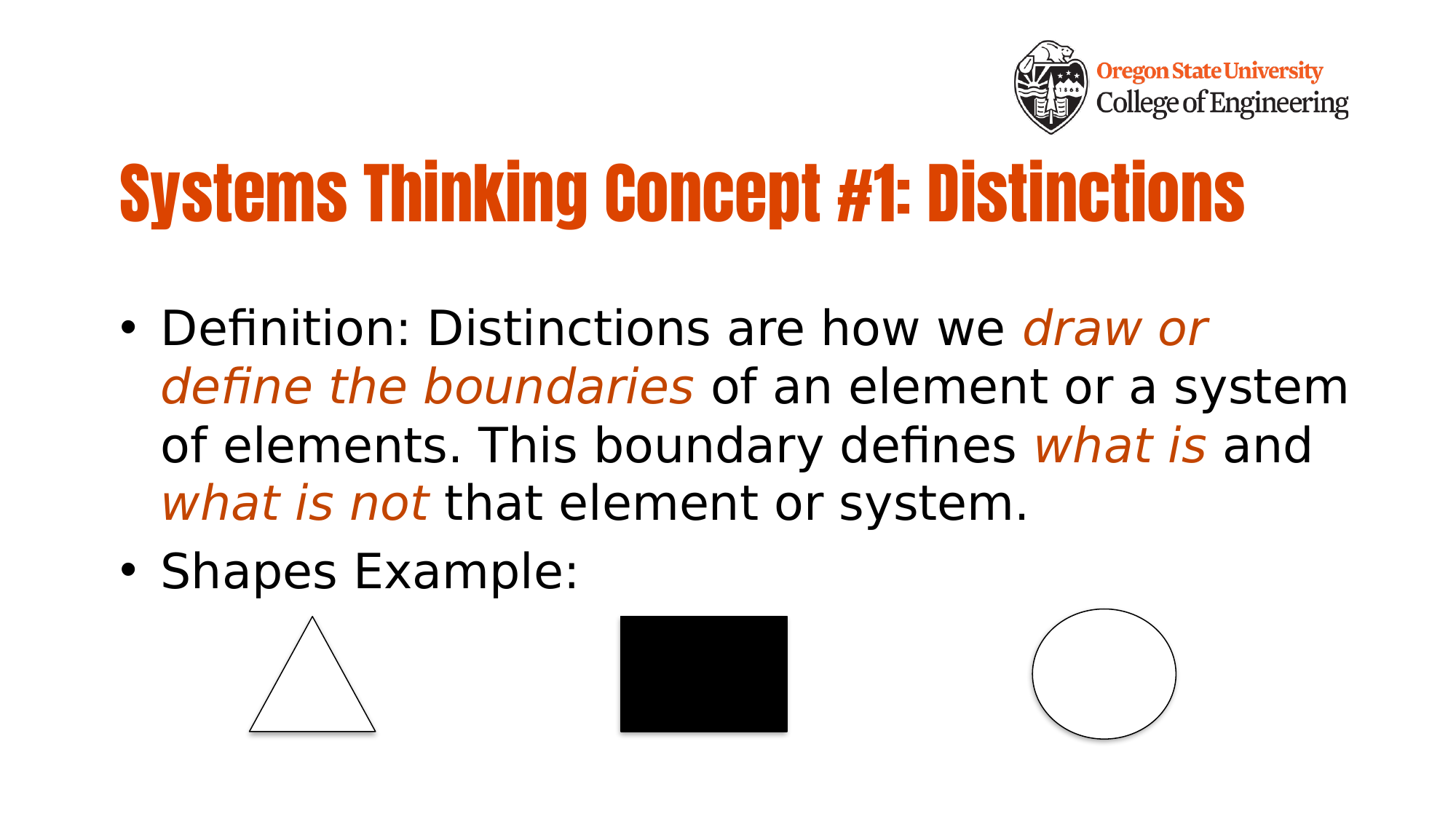

# Systems Thinking Concept #1: Distinctions
Definition: Distinctions are how we draw or define the boundaries of an element or a system of elements. This boundary defines what is and what is not that element or system.
Shapes Example: